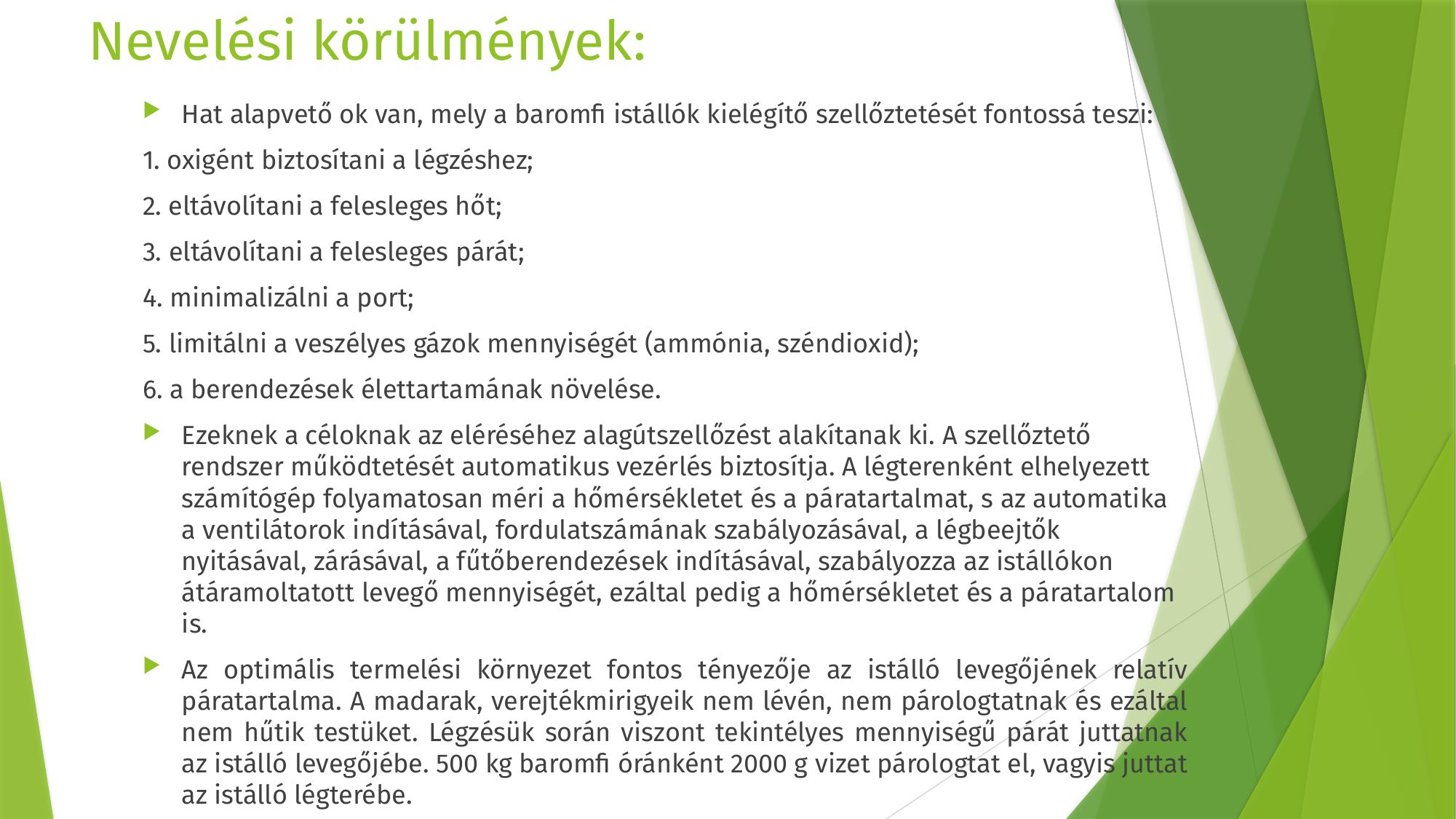

# Nevelési körülmények:
Hat alapvető ok van, mely a baromfi istállók kielégítő szellőztetését fontossá teszi:
1. oxigént biztosítani a légzéshez;
2. eltávolítani a felesleges hőt;
3. eltávolítani a felesleges párát;
4. minimalizálni a port;
5. limitálni a veszélyes gázok mennyiségét (ammónia, széndioxid);
6. a berendezések élettartamának növelése.
Ezeknek a céloknak az eléréséhez alagútszellőzést alakítanak ki. A szellőztető rendszer működtetését automatikus vezérlés biztosítja. A légterenként elhelyezett számítógép folyamatosan méri a hőmérsékletet és a páratartalmat, s az automatika a ventilátorok indításával, fordulatszámának szabályozásával, a légbeejtők nyitásával, zárásával, a fűtőberendezések indításával, szabályozza az istállókon átáramoltatott levegő mennyiségét, ezáltal pedig a hőmérsékletet és a páratartalom is.
Az optimális termelési környezet fontos tényezője az istálló levegőjének relatív páratartalma. A madarak, verejtékmirigyeik nem lévén, nem párologtatnak és ezáltal nem hűtik testüket. Légzésük során viszont tekintélyes mennyiségű párát juttatnak az istálló levegőjébe. 500 kg baromfi óránként 2000 g vizet párologtat el, vagyis juttat az istálló légterébe.